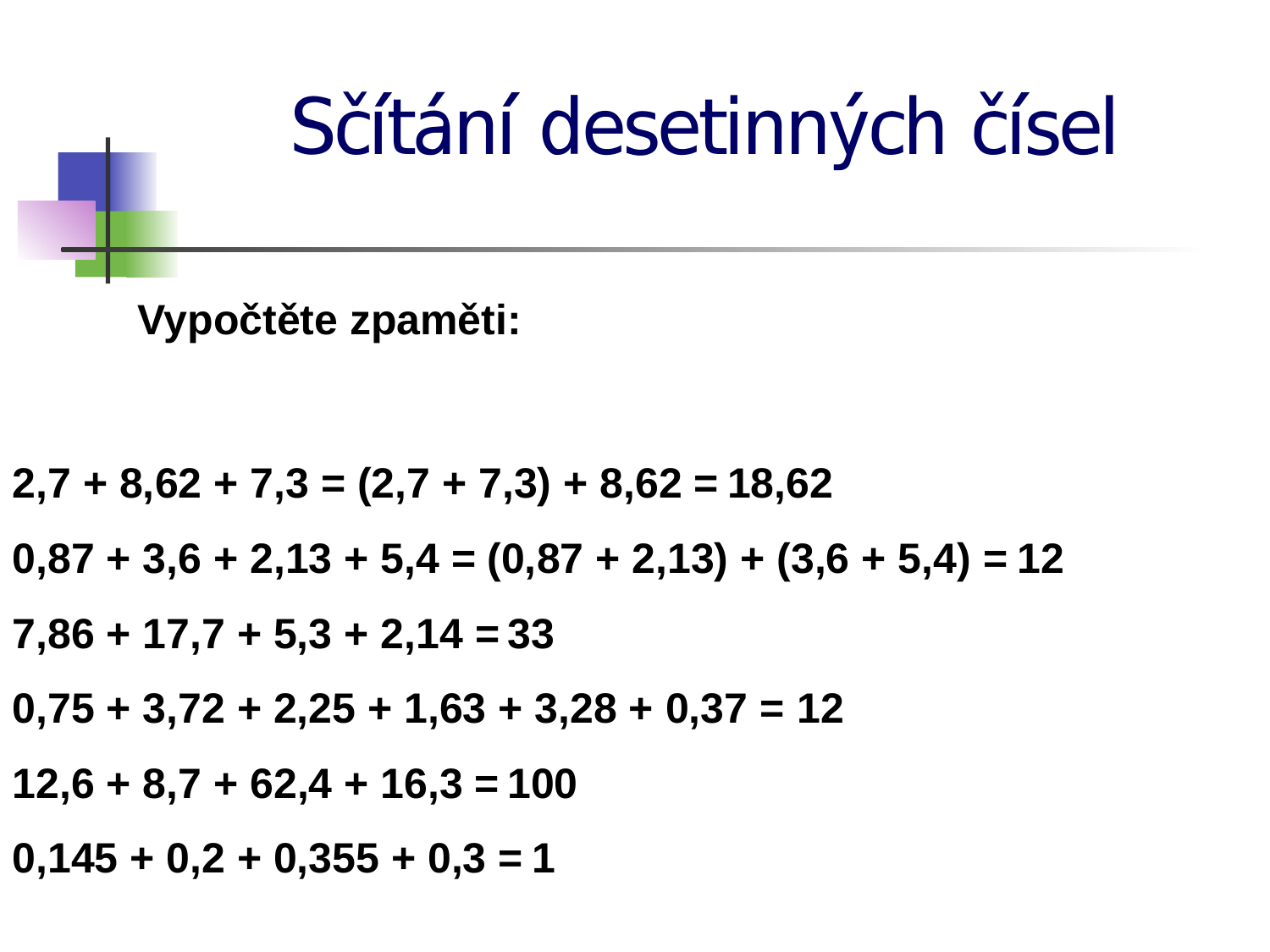

# Sčítání desetinných čísel
Vypočtěte zpaměti:
2,7 + 8,62 + 7,3 =
(2,7 + 7,3) + 8,62 =
18,62
0,87 + 3,6 + 2,13 + 5,4 =
(0,87 + 2,13) + (3,6 + 5,4) =
12
7,86 + 17,7 + 5,3 + 2,14 =
33
0,75 + 3,72 + 2,25 + 1,63 + 3,28 + 0,37 =
12
12,6 + 8,7 + 62,4 + 16,3 =
100
0,145 + 0,2 + 0,355 + 0,3 =
1